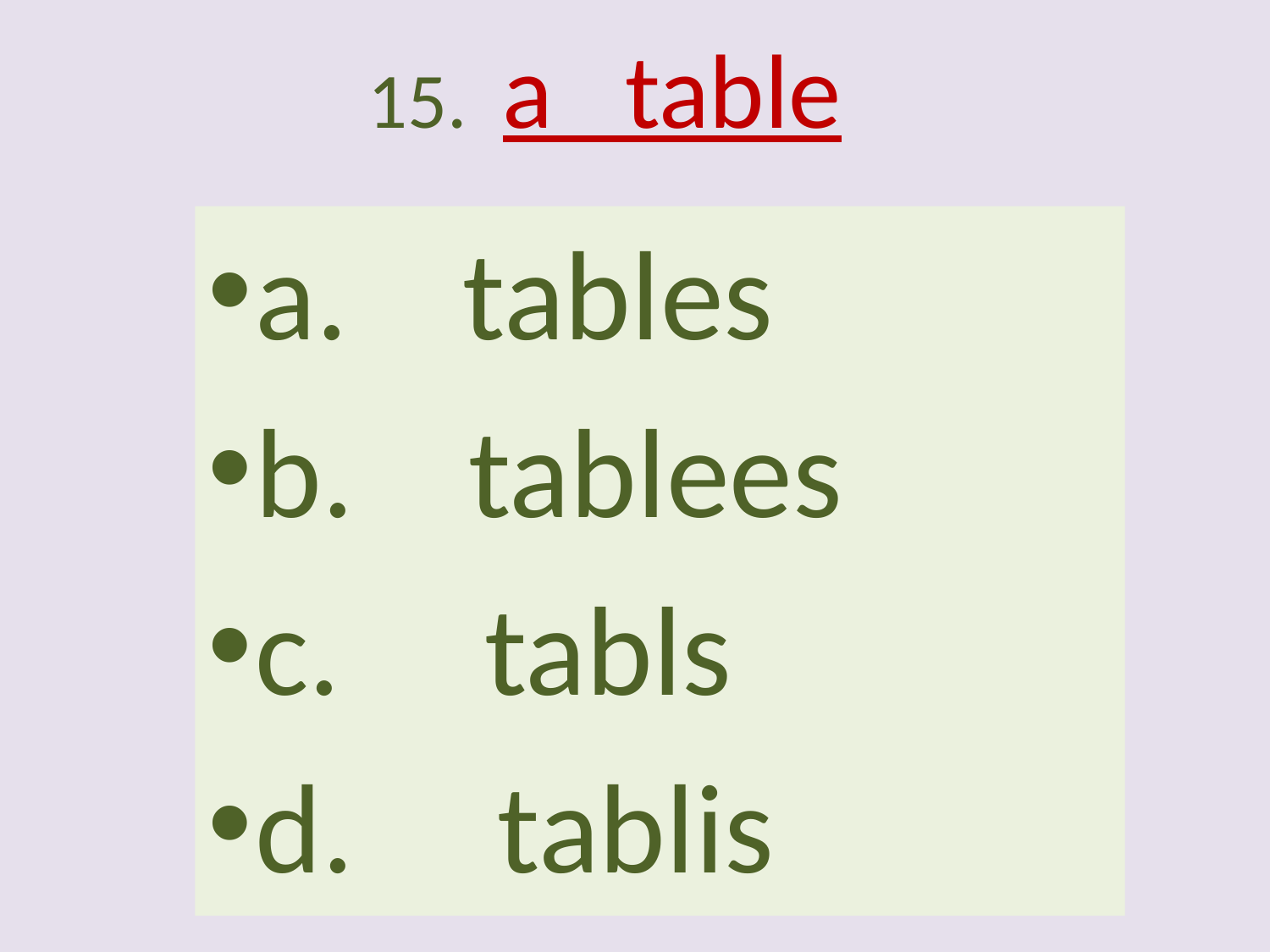

# 15.  a   table
a.    tables
b.    tablees
c.     tabls
d.     tablis